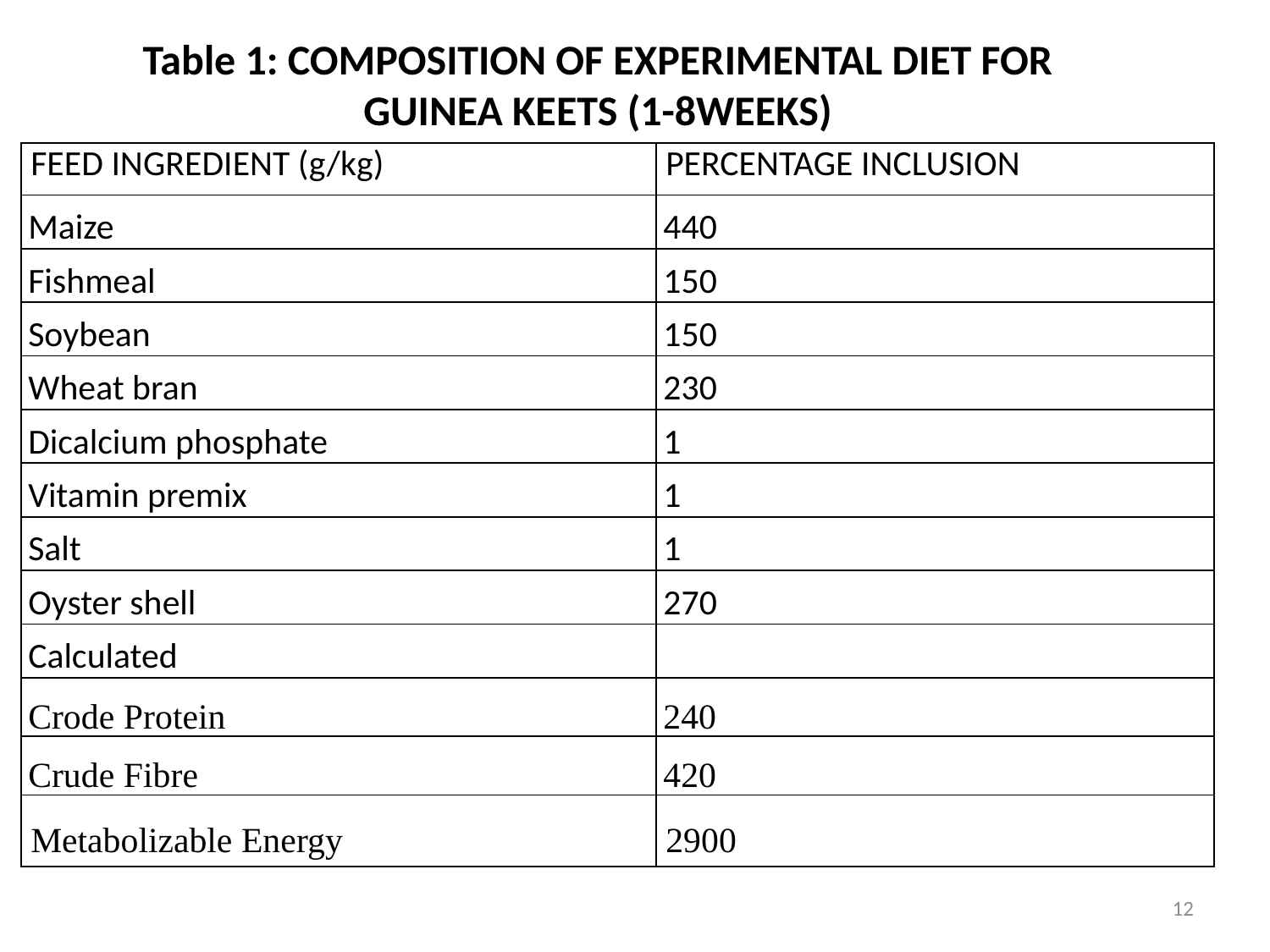

# Table 1: COMPOSITION OF EXPERIMENTAL DIET FOR GUINEA KEETS (1-8WEEKS)
| FEED INGREDIENT (g/kg) | PERCENTAGE INCLUSION |
| --- | --- |
| Maize | 440 |
| Fishmeal | 150 |
| Soybean | 150 |
| Wheat bran | 230 |
| Dicalcium phosphate | 1 |
| Vitamin premix | 1 |
| Salt | 1 |
| Oyster shell | 270 |
| Calculated |  |
| Crode Protein | 240 |
| Crude Fibre | 420 |
| Metabolizable Energy | 2900 |
12